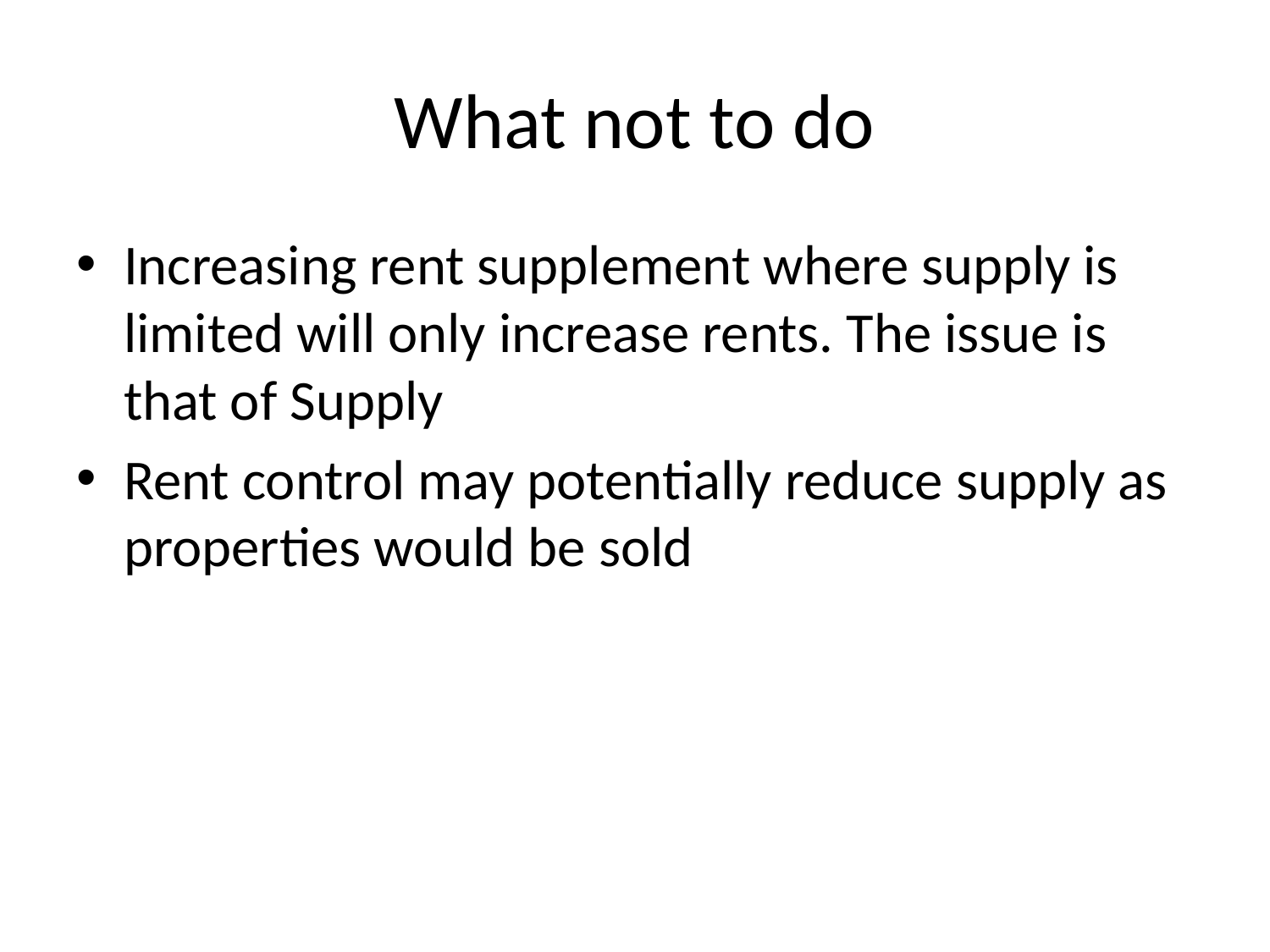

# What not to do
Increasing rent supplement where supply is limited will only increase rents. The issue is that of Supply
Rent control may potentially reduce supply as properties would be sold